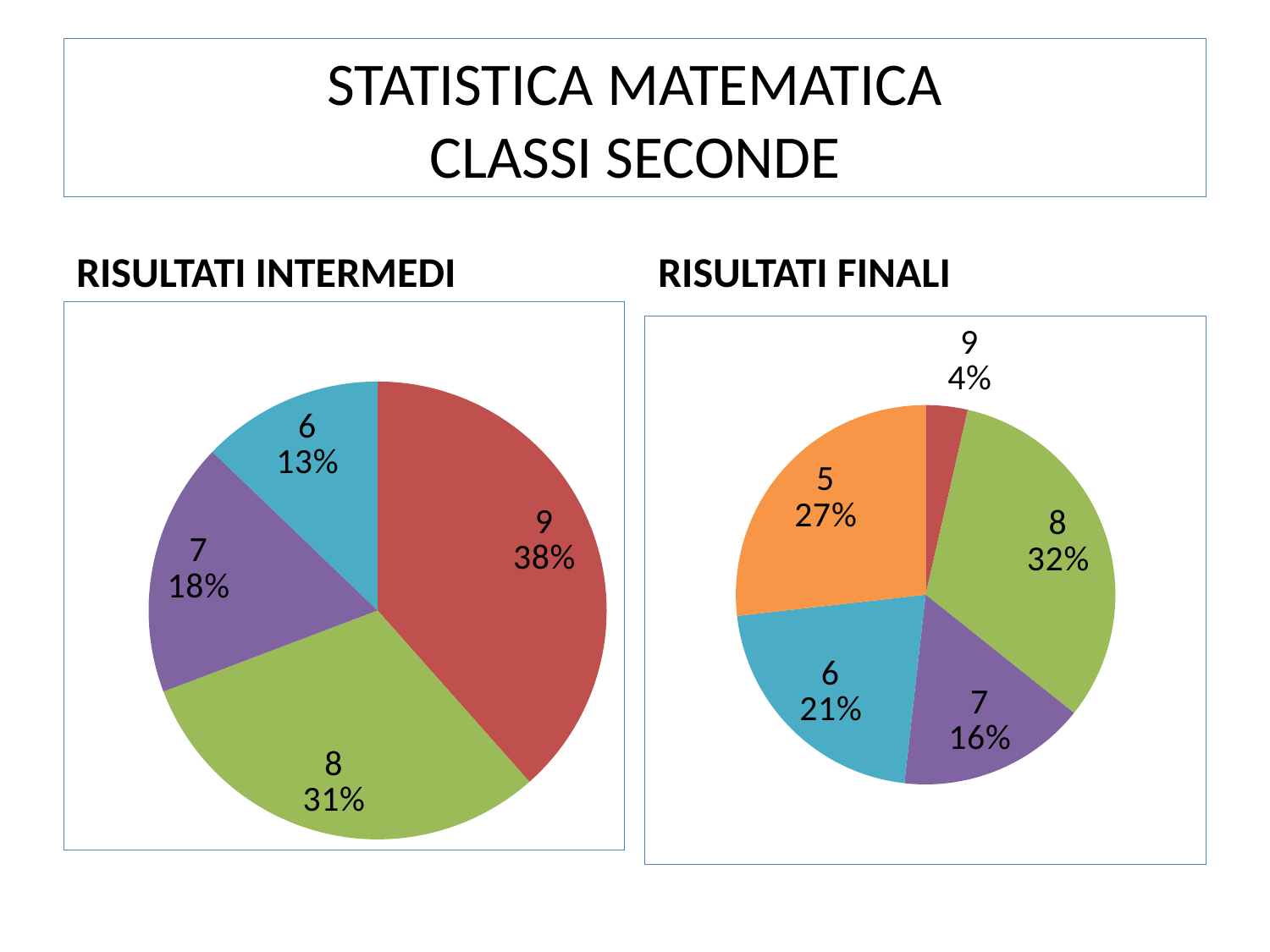

# STATISTICA MATEMATICA CLASSI SECONDE
RISULTATI INTERMEDI
RISULTATI FINALI

### Chart

| Category | Cseconde |
|---|---|
| 10 | 0.0 |
| 9 | 15.0 |
| 8 | 12.0 |
| 7 | 7.0 |
| 6 | 5.0 |
| 5 | 0.0 |

### Chart

| Category | Cseconde |
|---|---|
| 10 | 0.0 |
| 9 | 2.0 |
| 8 | 18.0 |
| 7 | 9.0 |
| 6 | 12.0 |
| 5 | 15.0 |